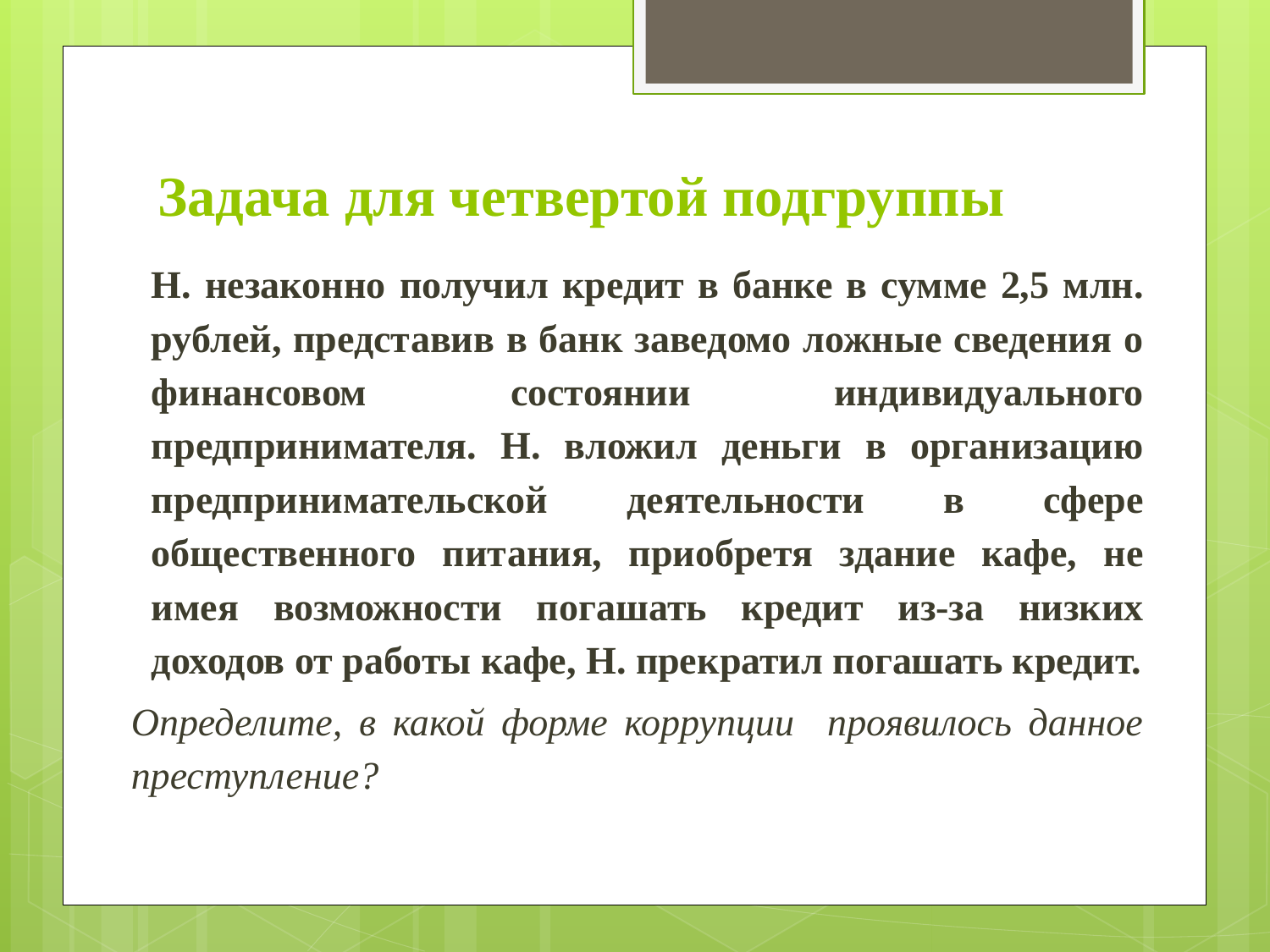

# Задача для четвертой подгруппы
Н. незаконно получил кредит в банке в сумме 2,5 млн. рублей, представив в банк заведомо ложные сведения о финансовом состоянии индивидуального предпринимателя. Н. вложил деньги в организацию предпринимательской деятельности в сфере общественного питания, приобретя здание кафе, не имея возможности погашать кредит из-за низких доходов от работы кафе, Н. прекратил погашать кредит.
Определите, в какой форме коррупции  проявилось данное преступление?